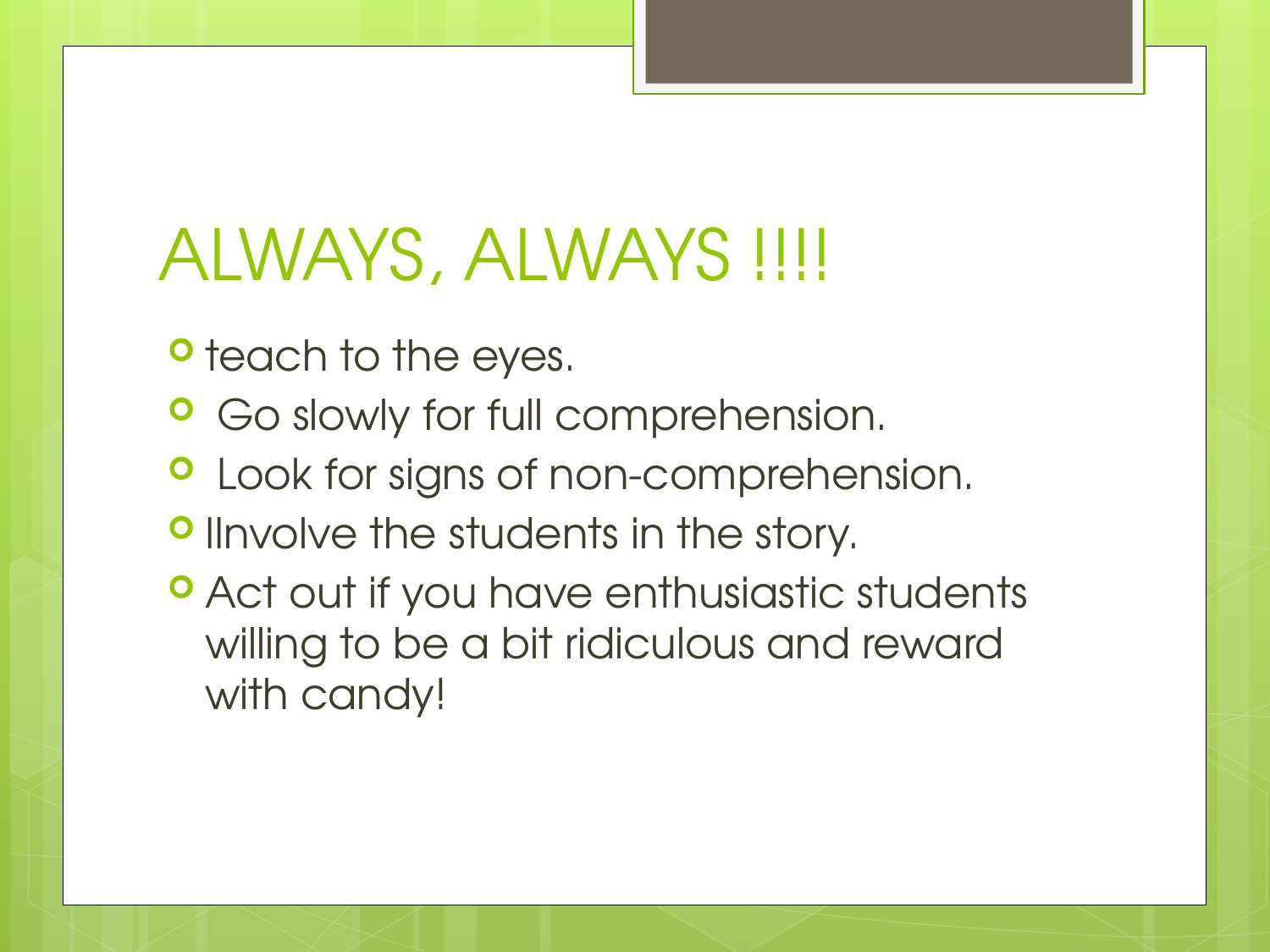

# ALWAYS, ALWAYS !!!!
teach to the eyes.
 Go slowly for full comprehension.
 Look for signs of non-comprehension.
IInvolve the students in the story.
Act out if you have enthusiastic students willing to be a bit ridiculous and reward with candy!